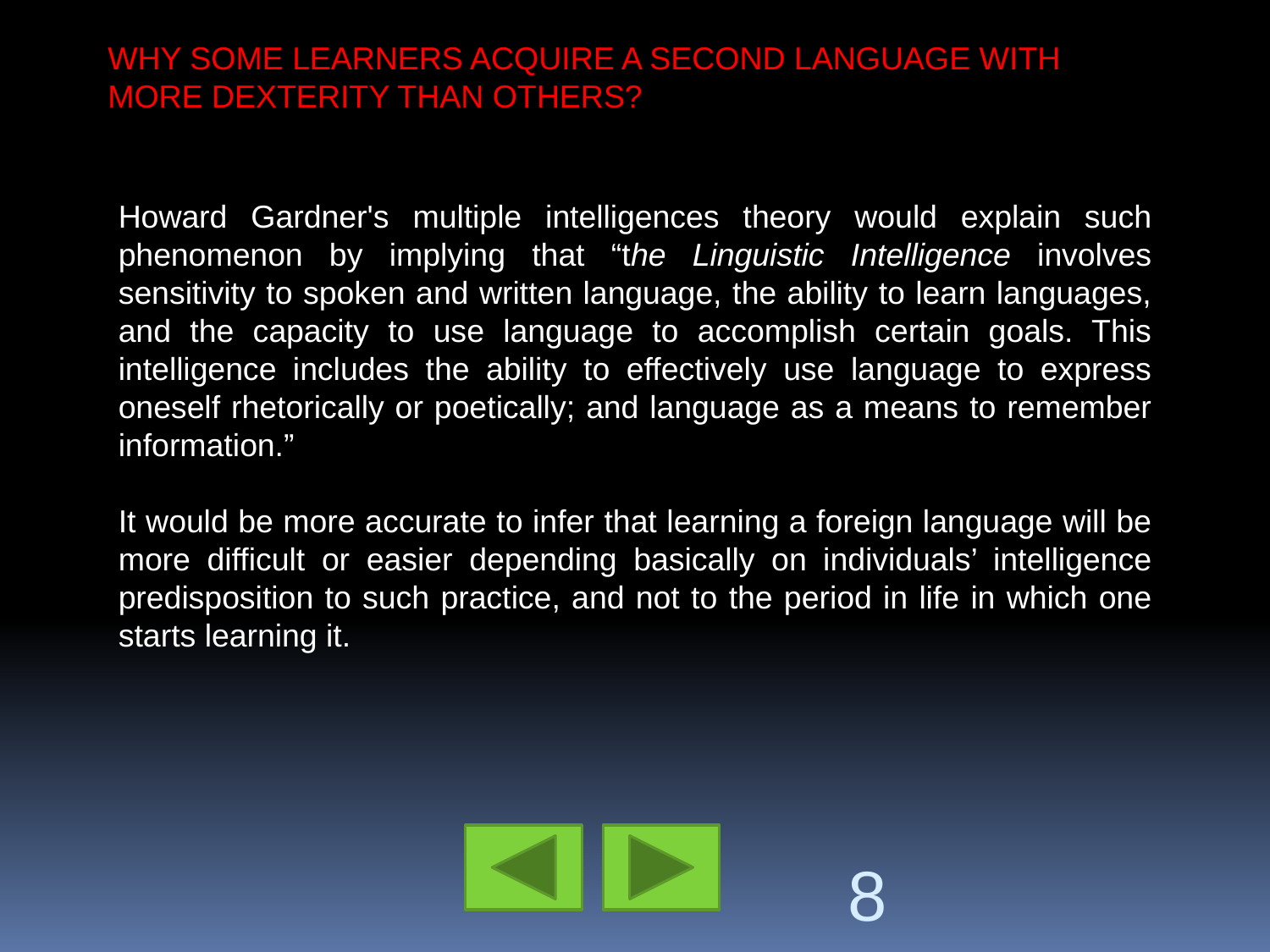

WHY SOME LEARNERS ACQUIRE A SECOND LANGUAGE WITH MORE DEXTERITY THAN OTHERS?
Howard Gardner's multiple intelligences theory would explain such phenomenon by implying that “the Linguistic Intelligence involves sensitivity to spoken and written language, the ability to learn languages, and the capacity to use language to accomplish certain goals. This intelligence includes the ability to effectively use language to express oneself rhetorically or poetically; and language as a means to remember information.”

It would be more accurate to infer that learning a foreign language will be more difficult or easier depending basically on individuals’ intelligence predisposition to such practice, and not to the period in life in which one starts learning it.

8